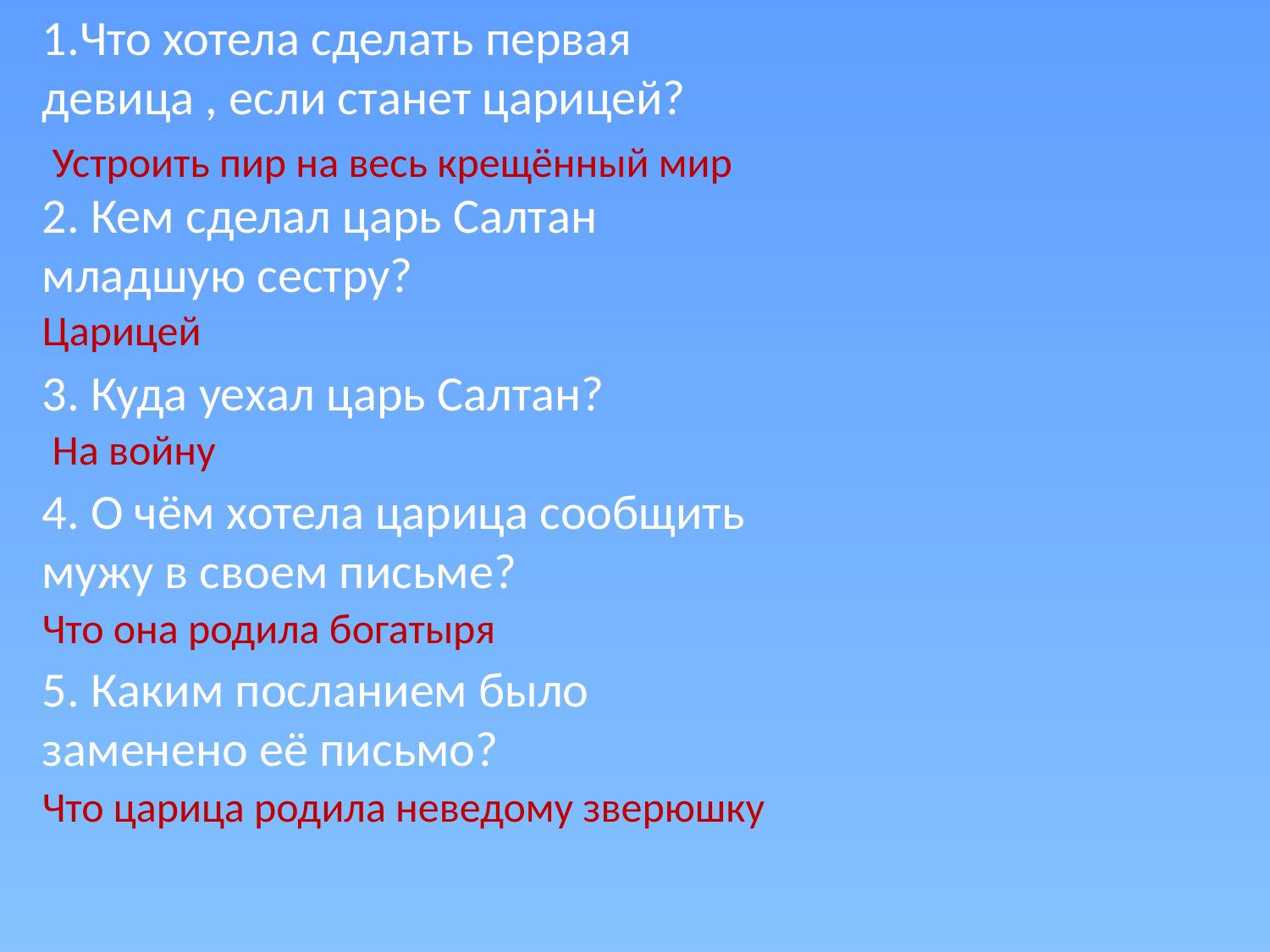

1.Что хотела сделать первая девица , если станет царицей?

2. Кем сделал царь Салтан младшую сестру?

3. Куда уехал царь Салтан?

4. О чём хотела царица сообщить мужу в своем письме?

5. Каким посланием было заменено её письмо?
Устроить пир на весь крещённый мир
Царицей
На войну
Что она родила богатыря
Что царица родила неведому зверюшку